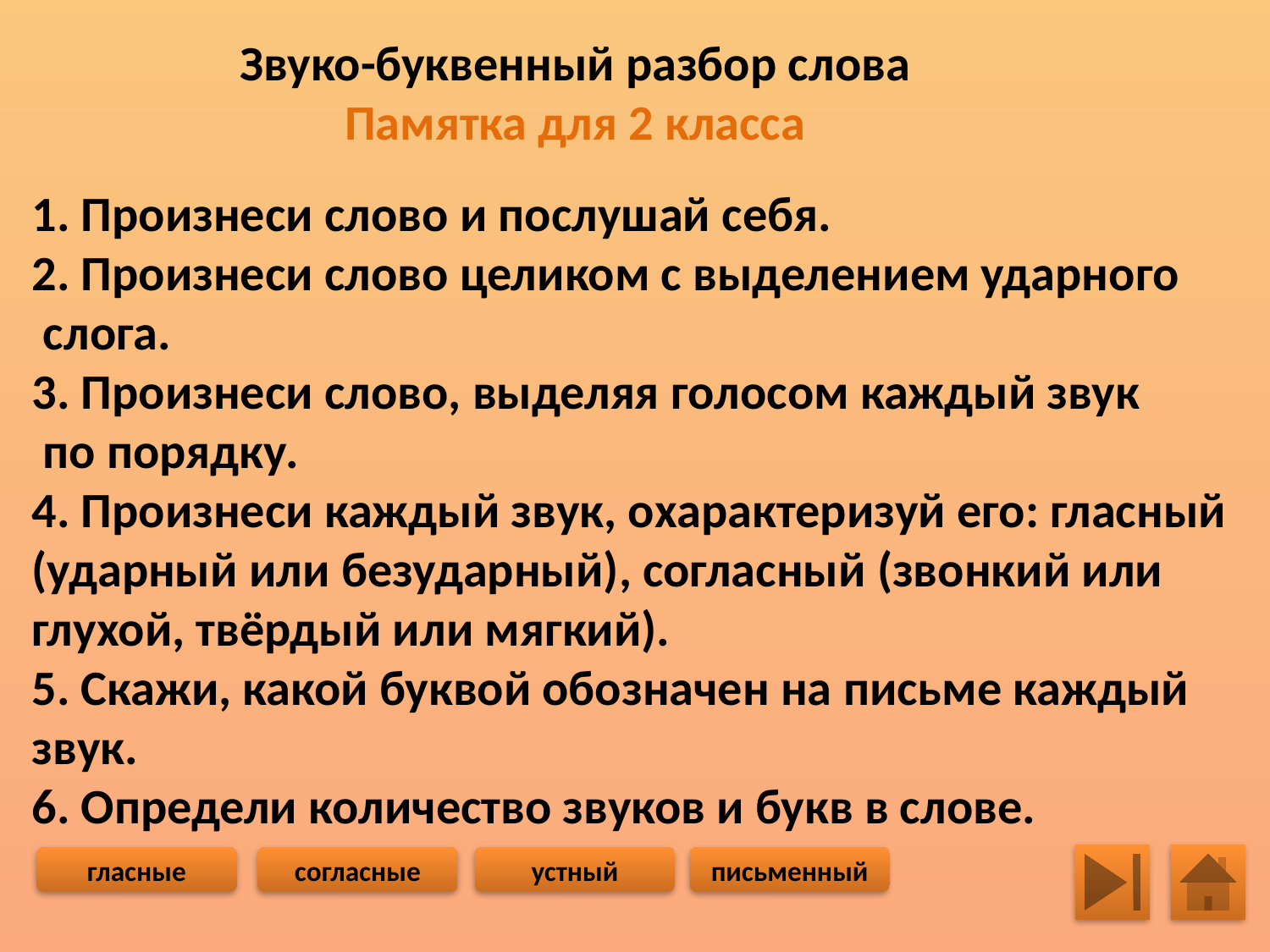

Звуко-буквенный разбор слова
Памятка для 2 класса
1. Произнеси слово и послушай себя.
2. Произнеси слово целиком с выделением ударного
 слога.
3. Произнеси слово, выделяя голосом каждый звук
 по порядку.
4. Произнеси каждый звук, охарактеризуй его: гласный
(ударный или безударный), согласный (звонкий или
глухой, твёрдый или мягкий).
5. Скажи, какой буквой обозначен на письме каждый
звук.
6. Определи количество звуков и букв в слове.

гласные
согласные
устный
письменный